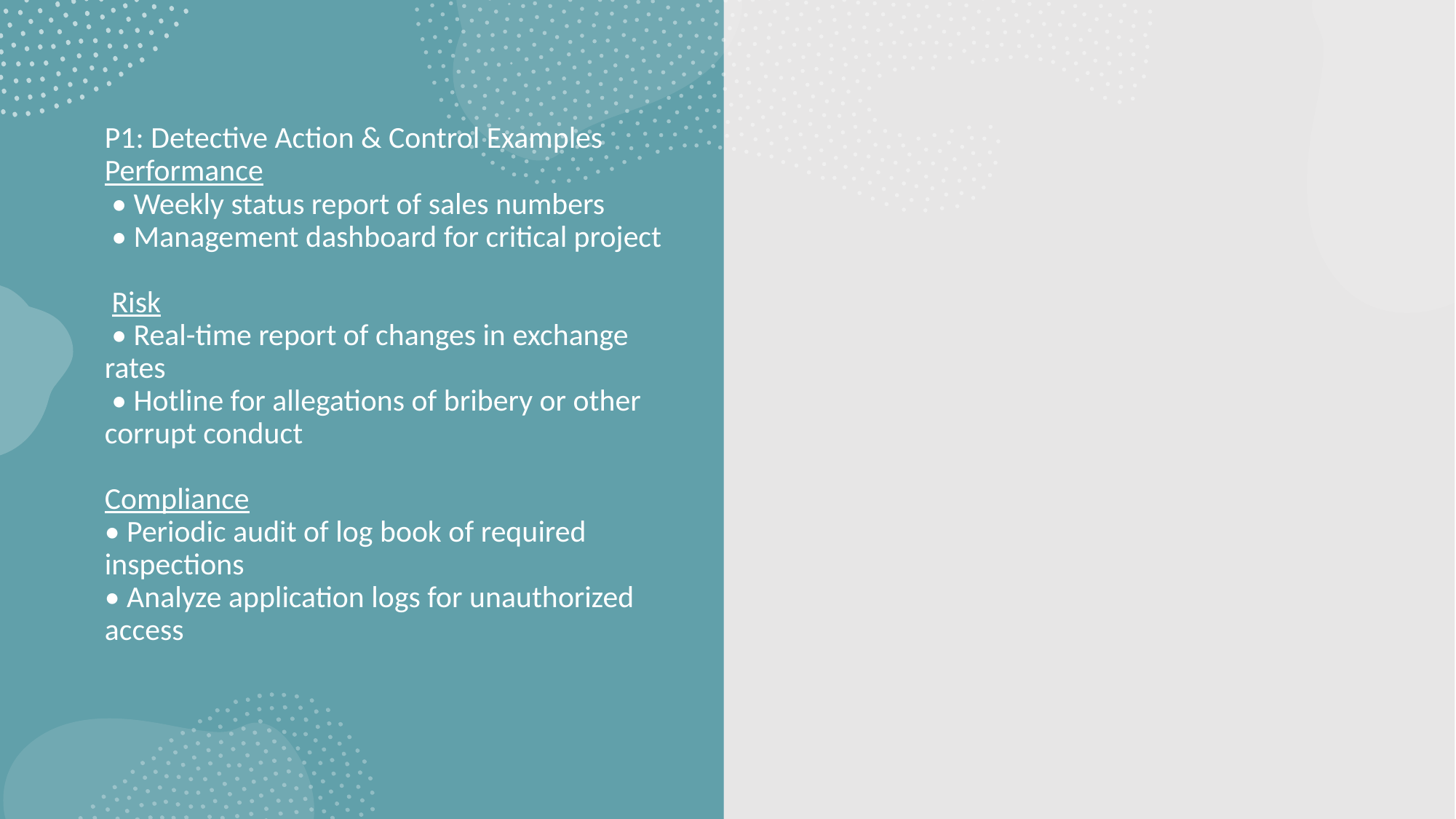

# P1: Detective Action & Control Examples Performance • Weekly status report of sales numbers • Management dashboard for critical project Risk • Real-time report of changes in exchange rates • Hotline for allegations of bribery or other corrupt conduct Compliance • Periodic audit of log book of required inspections • Analyze application logs for unauthorized access